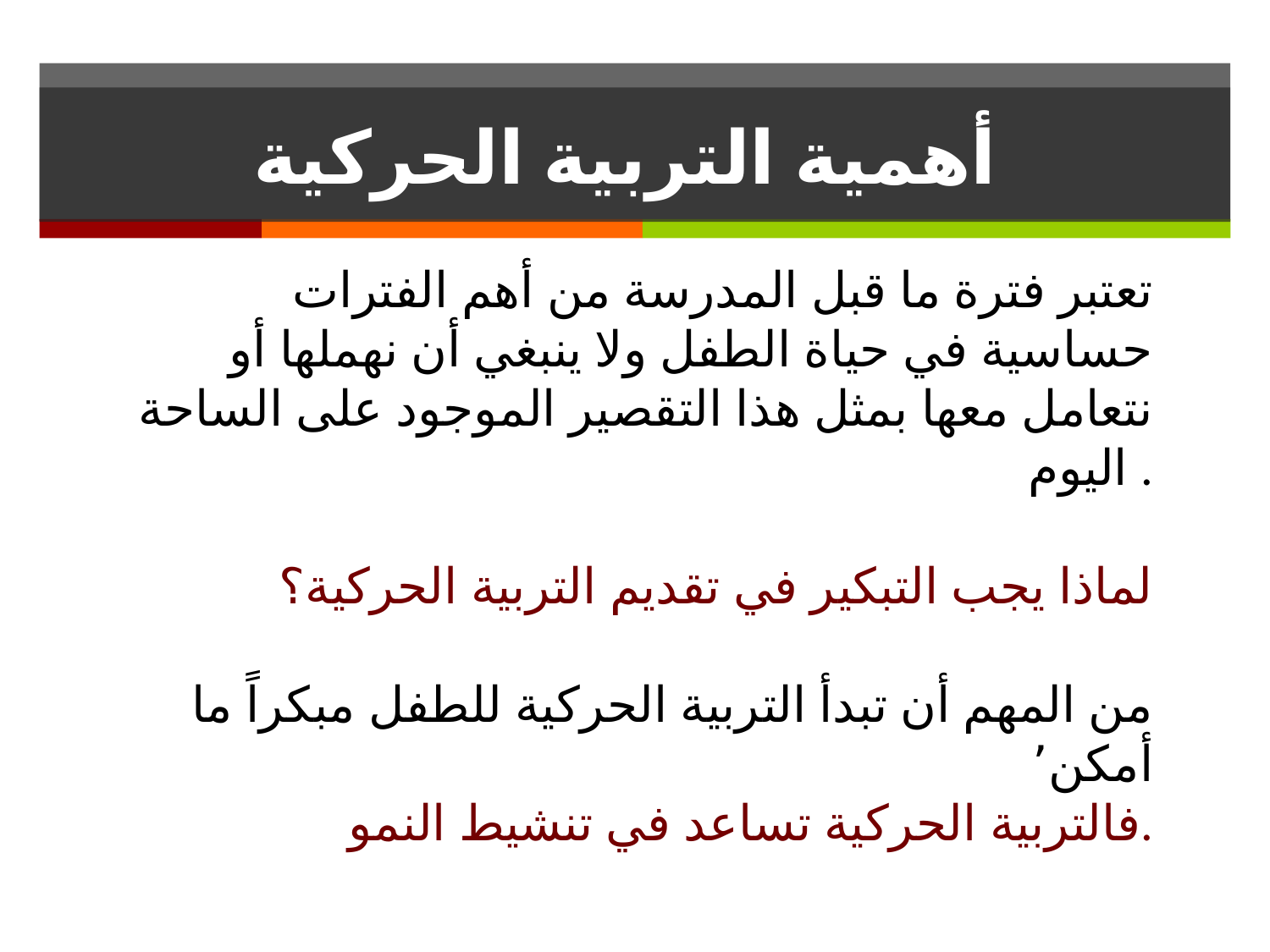

# أهمية التربية الحركية
تعتبر فترة ما قبل المدرسة من أهم الفترات حساسية في حياة الطفل ولا ينبغي أن نهملها أو نتعامل معها بمثل هذا التقصير الموجود على الساحة اليوم .

لماذا يجب التبكير في تقديم التربية الحركية؟

من المهم أن تبدأ التربية الحركية للطفل مبكراً ما أمكن٬
فالتربية الحركية تساعد في تنشيط النمو.